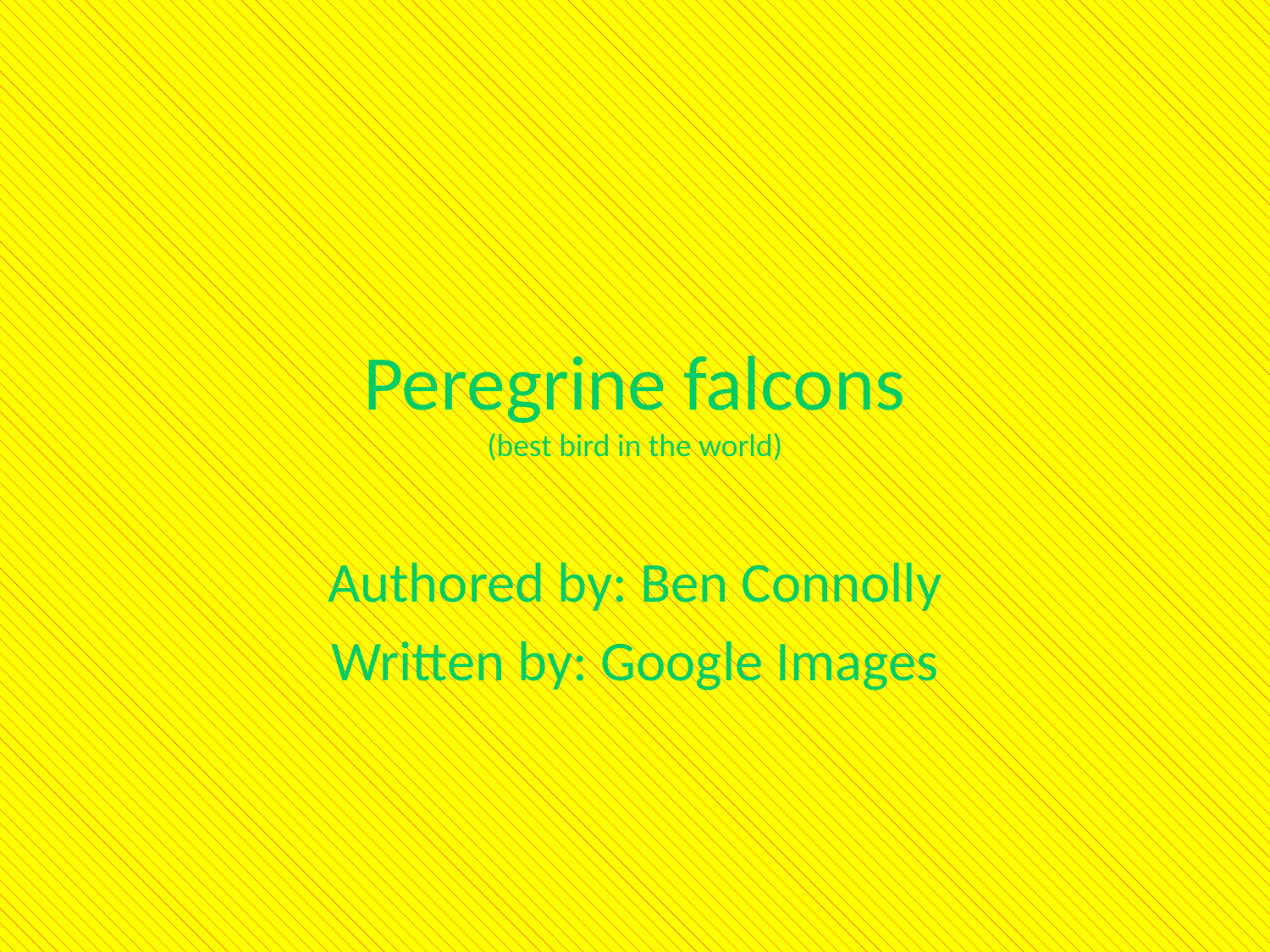

# Peregrine falcons (best bird in the world)
Authored by: Ben Connolly
Written by: Google Images